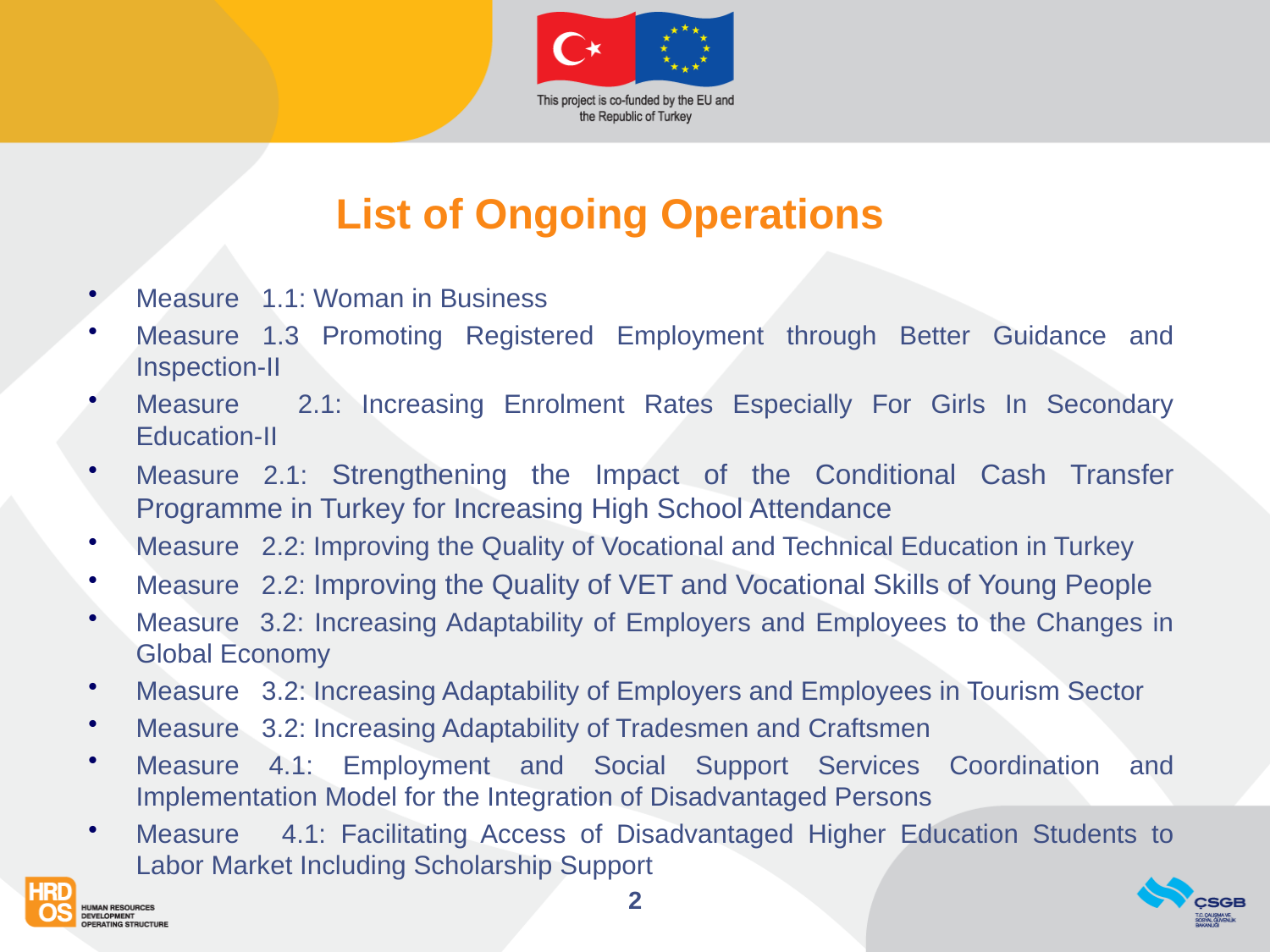

# List of Ongoing Operations
Measure   1.1: Woman in Business
Measure 1.3 Promoting Registered Employment through Better Guidance and Inspection-II
Measure   2.1: Increasing Enrolment Rates Especially For Girls In Secondary Education-II
Measure 2.1: Strengthening the Impact of the Conditional Cash Transfer Programme in Turkey for Increasing High School Attendance
Measure   2.2: Improving the Quality of Vocational and Technical Education in Turkey
Measure   2.2: Improving the Quality of VET and Vocational Skills of Young People
Measure  3.2: Increasing Adaptability of Employers and Employees to the Changes in Global Economy
Measure   3.2: Increasing Adaptability of Employers and Employees in Tourism Sector
Measure   3.2: Increasing Adaptability of Tradesmen and Craftsmen
Measure 4.1: Employment and Social Support Services Coordination and Implementation Model for the Integration of Disadvantaged Persons
Measure   4.1: Facilitating Access of Disadvantaged Higher Education Students to Labor Market Including Scholarship Support

2